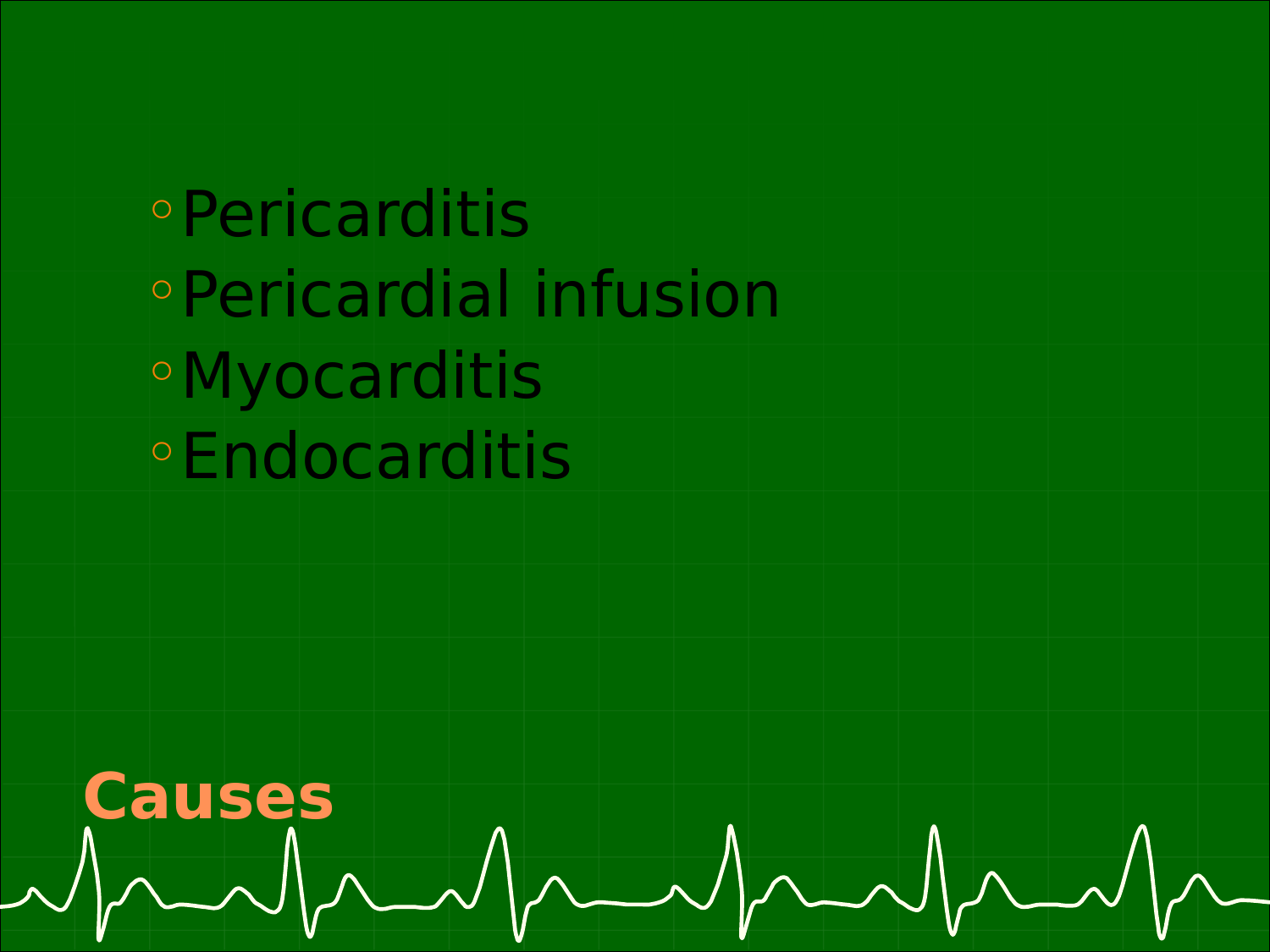

Pericarditis
Pericardial infusion
Myocarditis
Endocarditis

# Causes